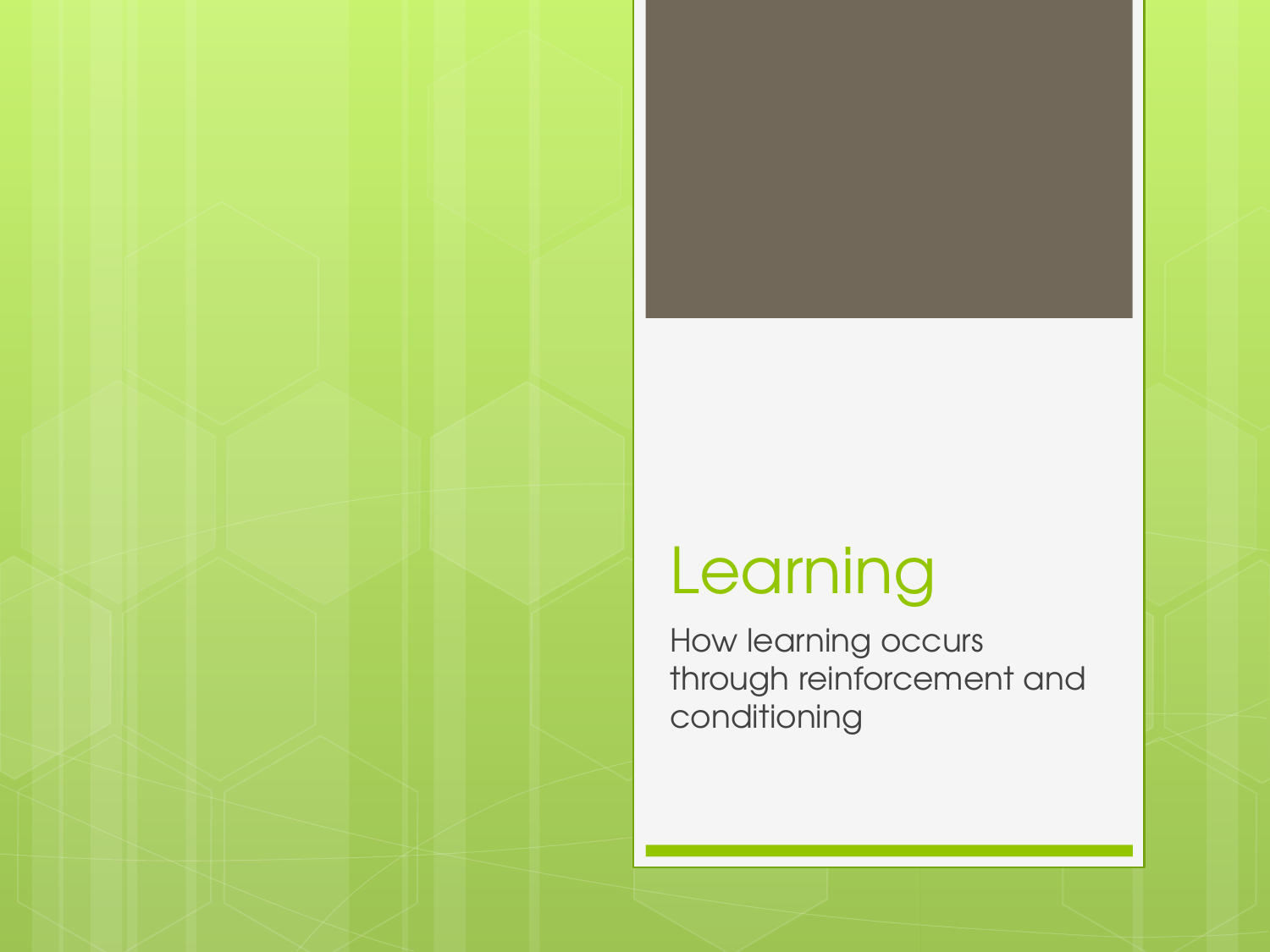

# Learning
How learning occurs through reinforcement and conditioning